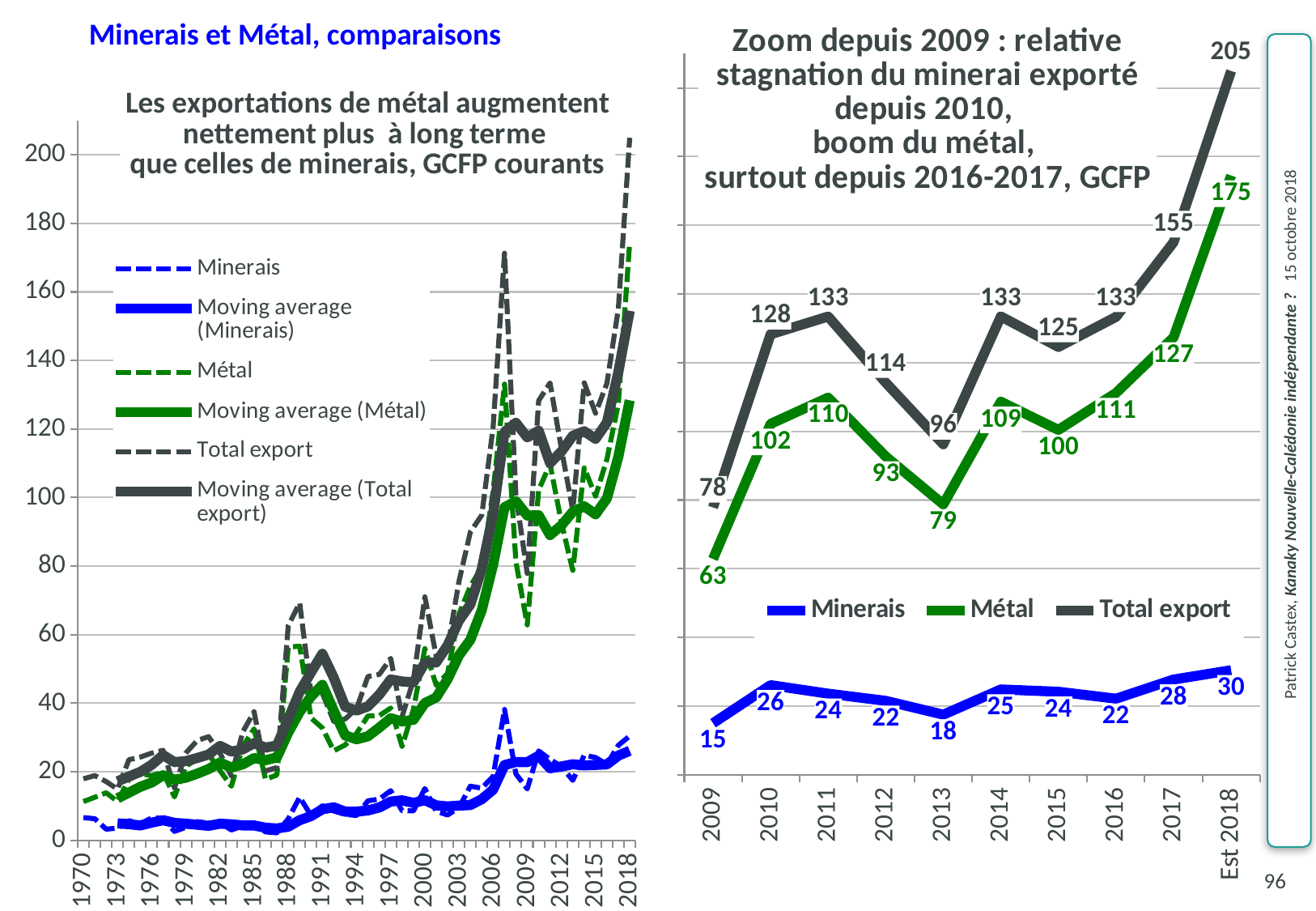

Minerais et Métal, comparaisons

### Chart: Zoom depuis 2009 : relative stagnation du minerai exporté depuis 2010,
boom du métal,
surtout depuis 2016-2017, GCFP

| Category | Minerais | Métal | Total export |
|---|---|---|---|
| 2009 | 15.01085203603377 | 62.830485374 | 77.84133741003373 |
| 2010 | 26.08365947245417 | 102.19254512 | 128.2762045924541 |
| 2011 | 23.6134530375172 | 109.8362963 | 133.4497493375172 |
| 2012 | 21.52881938894026 | 92.66500822474165 | 114.1938276136819 |
| 2013 | 17.50439918350661 | 78.73605208392819 | 96.24045126743478 |
| 2014 | 24.83906805816974 | 108.6388741064707 | 133.4779421646405 |
| 2015 | 24.16272597097713 | 100.4230383460753 | 124.5857643170524 |
| 2016 | 22.15382036057126 | 111.17758435635 | 133.3314047169212 |
| 2017 | 27.72560157546369 | 127.3506187300893 | 155.076220305553 |
| Est 2018 | 30.43655828929417 | 174.5142132139855 | 204.9507715032797 |

### Chart: Les exportations de métal augmentent nettement plus  à long terme
que celles de minerais, GCFP courants

| Category | Minerais | Métal | Total export |
|---|---|---|---|
| 1970 | 6.638 | 11.304 | 17.942 |
| 1971 | 6.313999999999998 | 12.573 | 18.887 |
| 1972 | 3.263 | 13.876 | 17.139 |
| 1973 | 3.578 | 11.346 | 14.924 |
| 1974 | 5.729 | 17.788 | 23.517 |
| 1975 | 4.827999999999998 | 19.462 | 24.29 |
| 1976 | 6.553999999999998 | 18.888 | 25.442 |
| 1977 | 6.427 | 19.843 | 26.27 |
| 1978 | 2.607 | 12.668 | 15.275 |
| 1979 | 3.814999999999999 | 21.644 | 25.459 |
| 1980 | 5.435 | 23.674 | 29.109 |
| 1981 | 5.072 | 25.1755 | 30.2475 |
| 1982 | 5.109999999999999 | 20.313 | 25.423 |
| 1983 | 3.027 | 15.779 | 18.806 |
| 1984 | 4.232 | 27.393 | 31.625 |
| 1985 | 4.996 | 32.523 | 37.519 |
| 1986 | 2.455999999999999 | 17.799 | 20.255 |
| 1987 | 2.187 | 19.062 | 21.249 |
| 1988 | 6.28 | 56.365 | 62.645 |
| 1989 | 12.594 | 56.637 | 69.231 |
| 1990 | 7.271 | 35.677 | 42.948 |
| 1991 | 10.106 | 32.781 | 42.887 |
| 1992 | 8.577 | 26.117 | 34.694 |
| 1993 | 7.561 | 27.83 | 35.39100000000001 |
| 1994 | 7.253 | 31.193 | 38.446 |
| 1995 | 11.532 | 36.271 | 47.803 |
| 1996 | 12.032 | 36.386 | 48.418 |
| 1997 | 14.486 | 38.599 | 53.08500000000001 |
| 1998 | 8.638 | 27.425 | 36.063 |
| 1999 | 8.583 | 38.209 | 46.792 |
| 2000 | 15.117188732 | 55.925803818 | 71.04299254999998 |
| 2001 | 8.490810657000003 | 45.20367084 | 53.694481497 |
| 2002 | 7.39354846 | 48.707552872 | 56.101101332 |
| 2003 | 9.54581688755348 | 65.999072087 | 75.54488897455346 |
| 2004 | 15.7926862845376 | 74.156213964 | 89.9489002485376 |
| 2005 | 15.21037789138765 | 79.64861692599997 | 94.85899481738761 |
| 2006 | 18.64040712125821 | 101.8239953 | 120.4644024212582 |
| 2007 | 38.17381663833002 | 133.11184504 | 171.28566167833 |
| 2008 | 19.38817318717738 | 81.29443665299998 | 100.6826098401774 |
| 2009 | 15.01085203603377 | 62.830485374 | 77.84133741003373 |
| 2010 | 26.08365947245417 | 102.19254512 | 128.2762045924541 |
| 2011 | 23.6134530375172 | 109.8362963 | 133.4497493375172 |
| 2012 | 21.52881938894026 | 92.66500822474165 | 114.1938276136819 |
| 2013 | 17.50439918350661 | 78.73605208392819 | 96.24045126743478 |
| 2014 | 24.83906805816974 | 108.6388741064707 | 133.4779421646405 |
| 2015 | 24.16272597097713 | 100.4230383460753 | 124.5857643170524 |
| 2016 | 22.15382036057126 | 111.17758435635 | 133.3314047169212 |
| 2017 | 27.72560157546369 | 127.3506187300893 | 155.076220305553 |
| Est 2018 | 30.43655828929417 | 174.5142132139855 | 204.9507715032797 |